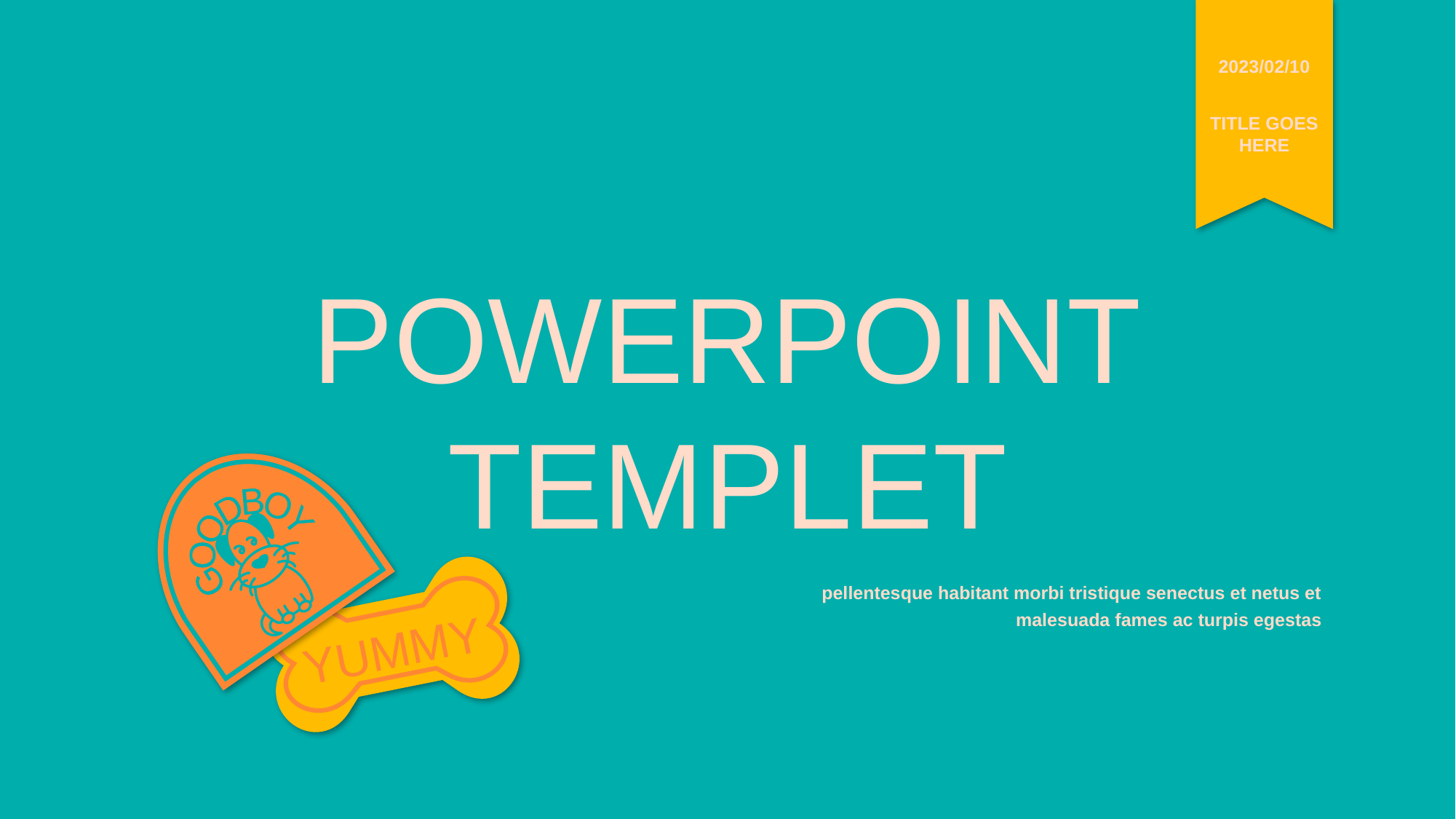

2023/02/10
TITLE GOES HERE
POWERPOINT
TEMPLET

GOODBOY

pellentesque habitant morbi tristique senectus et netus et malesuada fames ac turpis egestas

YUMMY